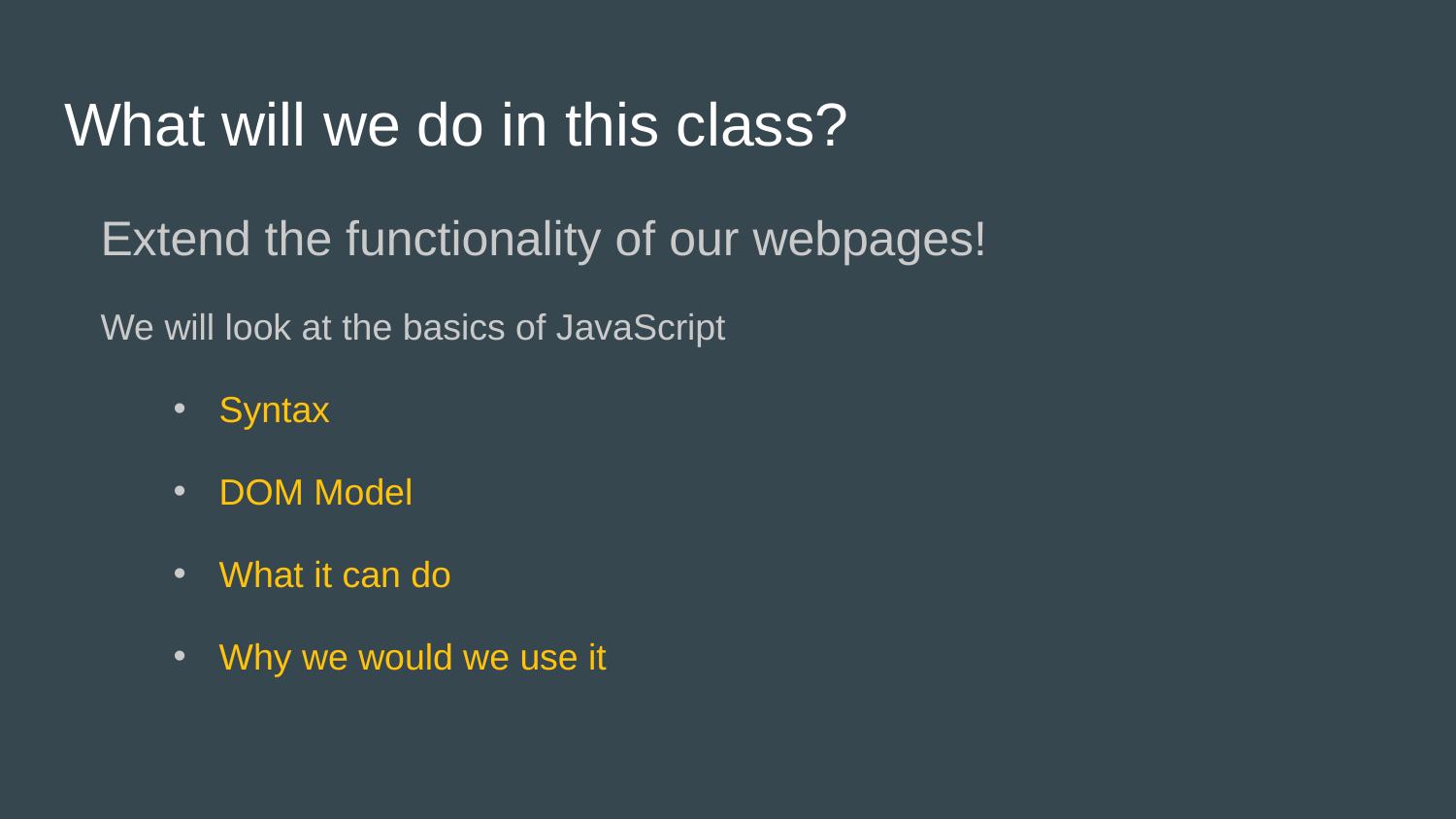

# What will we do in this class?
Extend the functionality of our webpages!
We will look at the basics of JavaScript
Syntax
DOM Model
What it can do
Why we would we use it